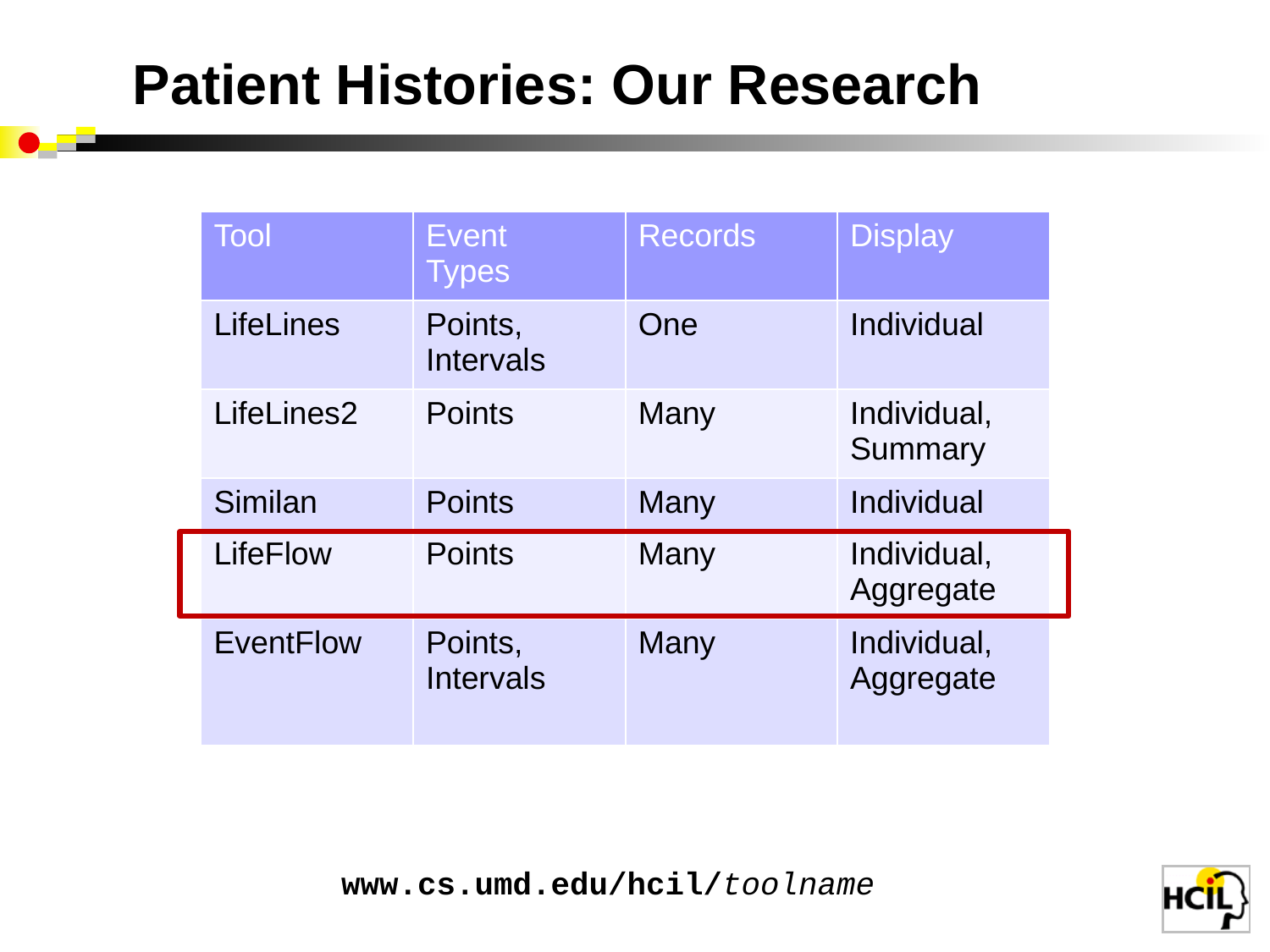

Patient Histories: Our Research
| Tool | Event Types | Records | Display |
| --- | --- | --- | --- |
| LifeLines | Points, Intervals | One | Individual |
| LifeLines2 | Points | Many | Individual, Summary |
| Similan | Points | Many | Individual |
| LifeFlow | Points | Many | Individual, Aggregate |
| EventFlow | Points, Intervals | Many | Individual, Aggregate |

www.cs.umd.edu/hcil/toolname